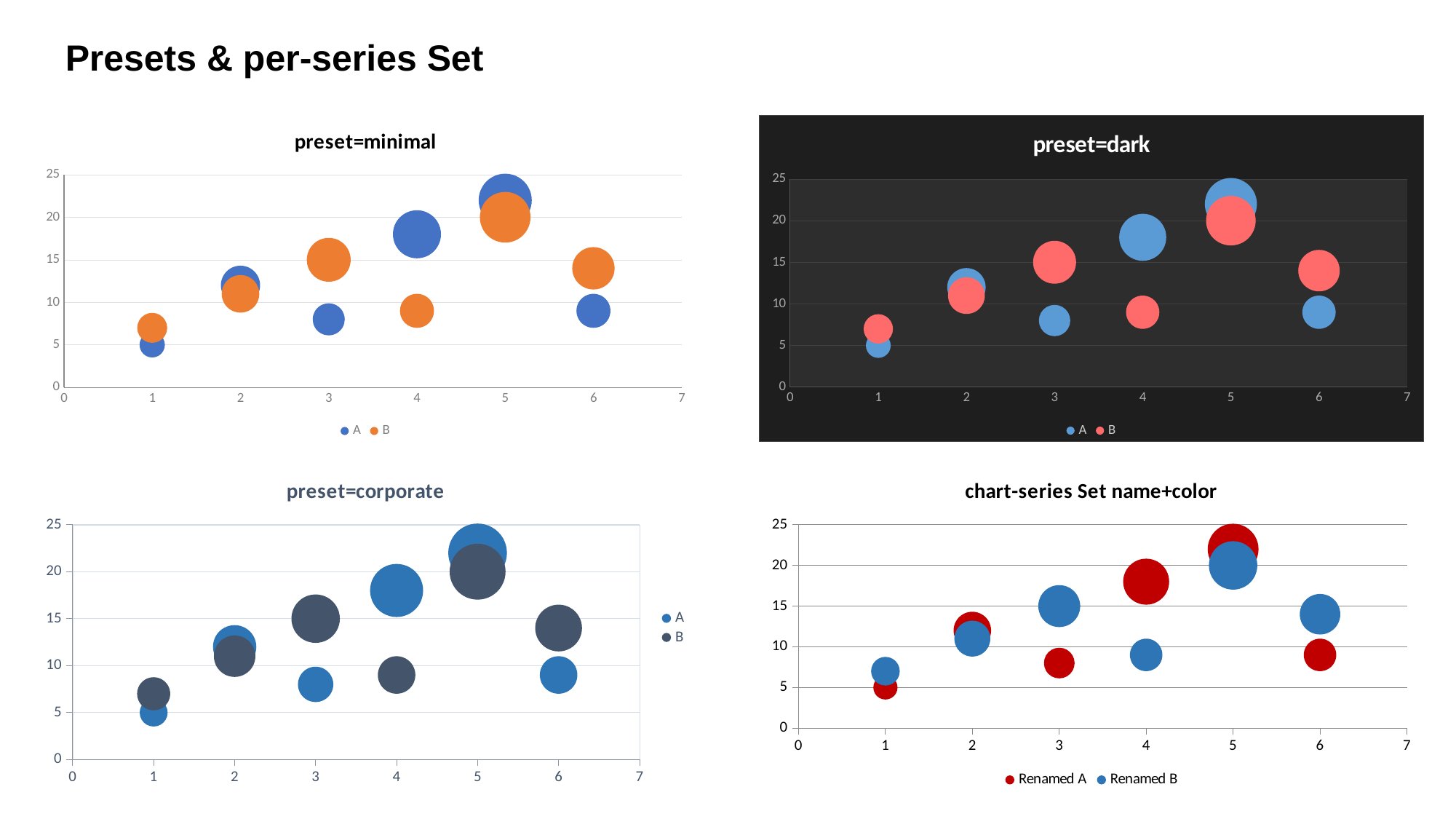

Presets & per-series Set

### Chart: preset=minimal

| Category |  |  |
|---|---|---|

### Chart: preset=dark

| Category |  |  |
|---|---|---|

### Chart: preset=corporate

| Category |  |  |
|---|---|---|

### Chart: chart-series Set name+color

| Category |  |  |
|---|---|---|